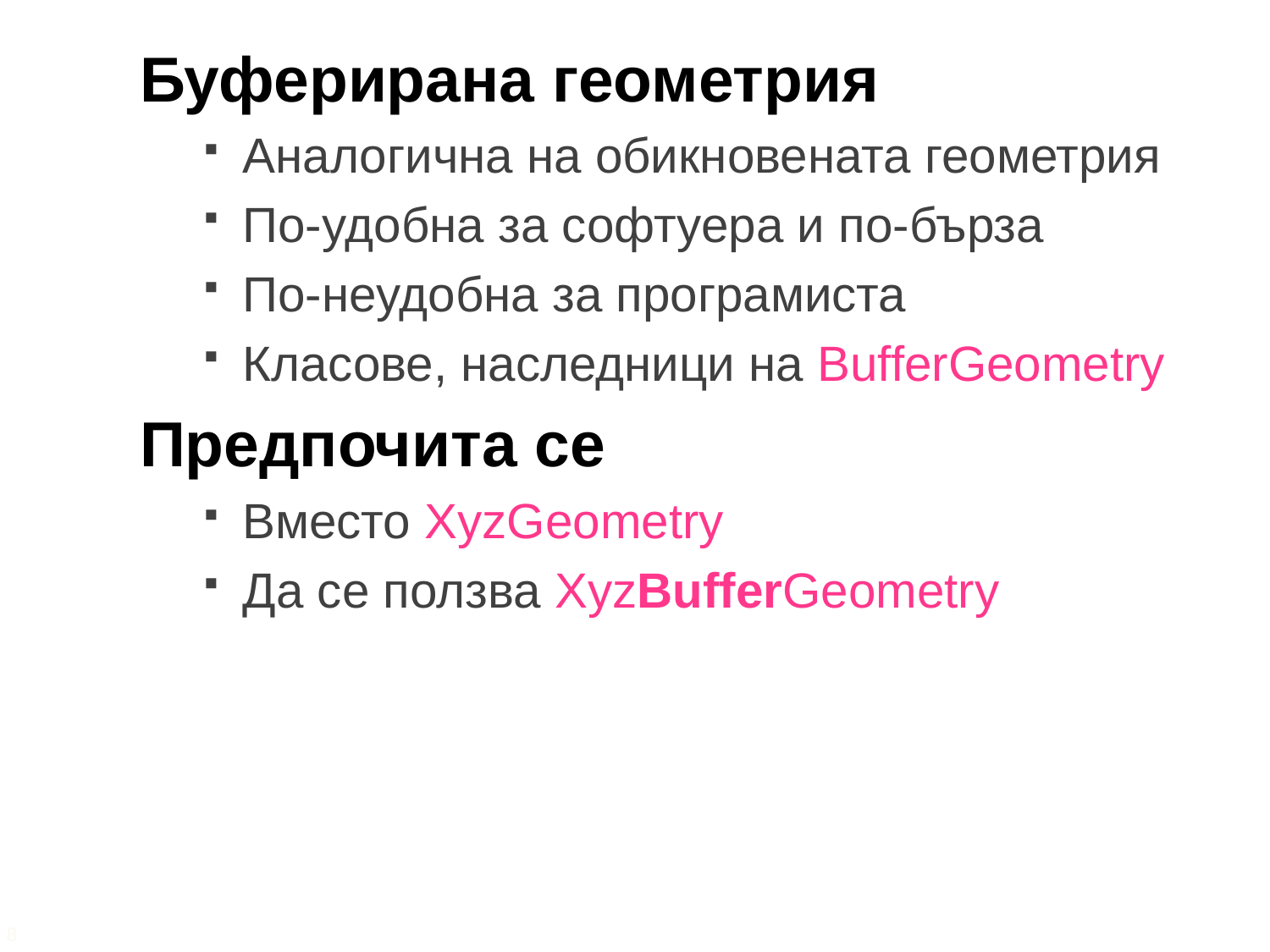

Буферирана геометрия
Аналогична на обикновената геометрия
По-удобна за софтуера и по-бърза
По-неудобна за програмиста
Класове, наследници на BufferGeometry
Предпочита се
Вместо XyzGeometry
Да се ползва XyzBufferGeometry